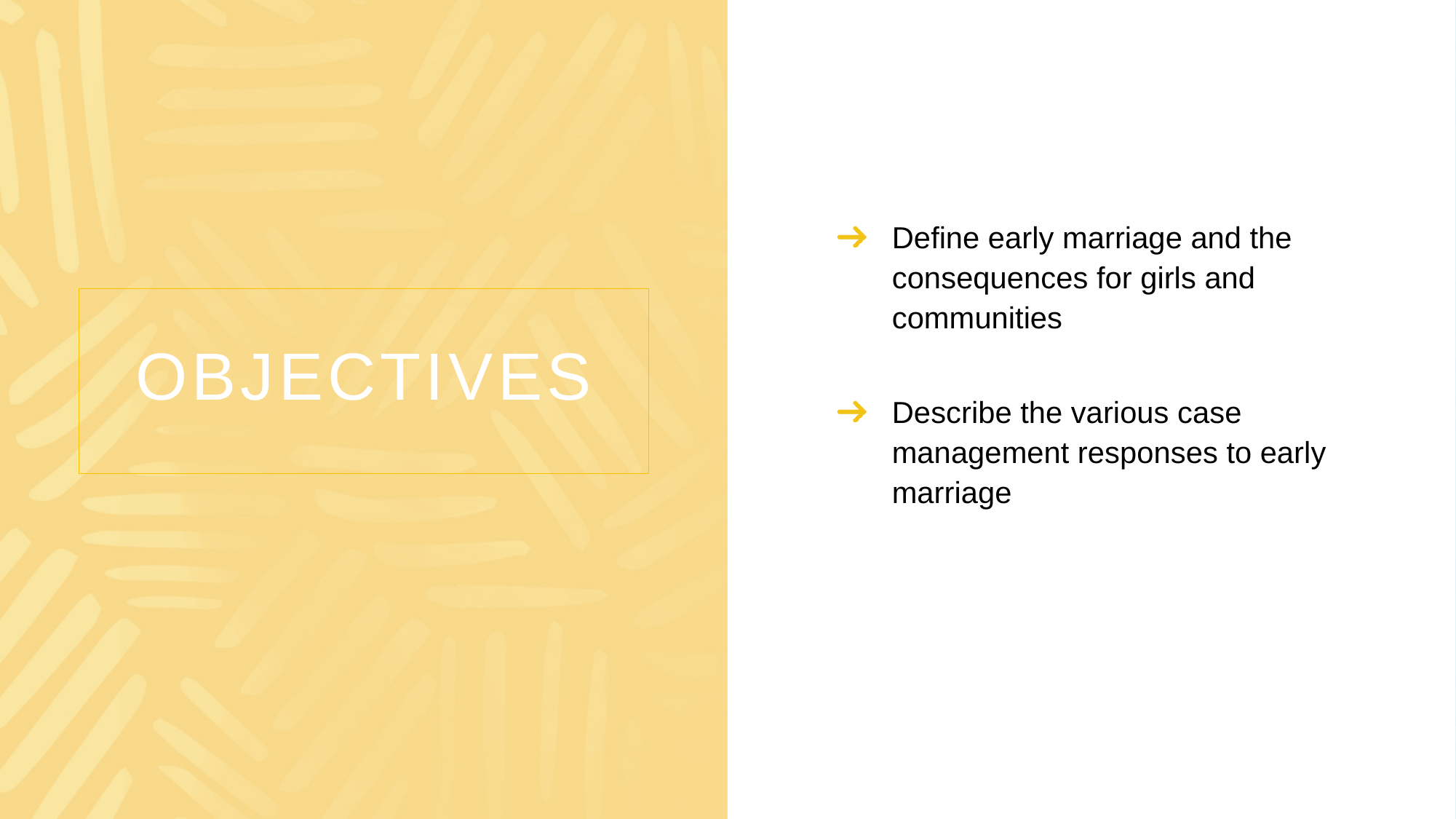

Define early marriage and the consequences for girls and communities
Describe the various case management responses to early marriage

# objectives